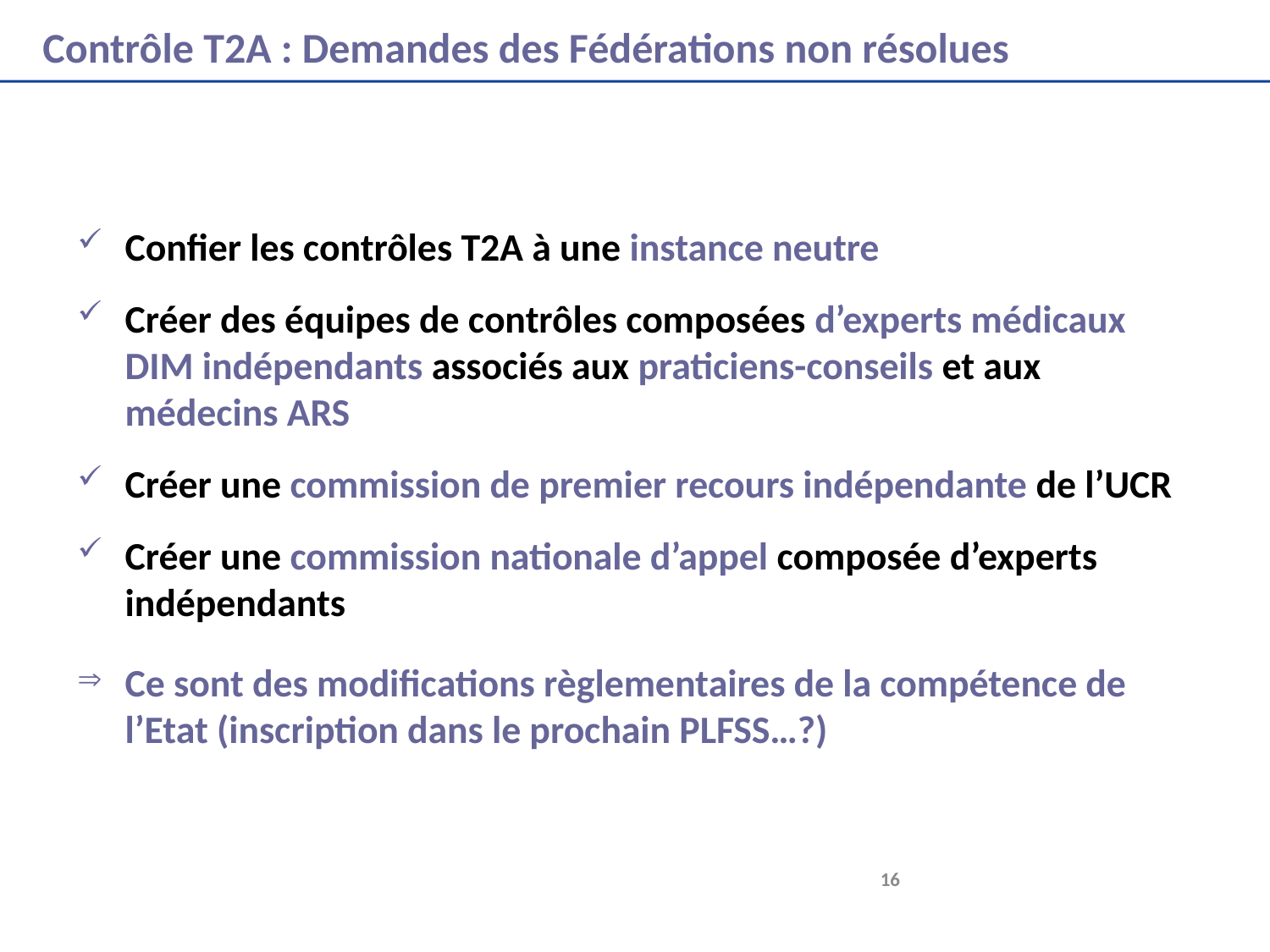

# Contrôle T2A : Demandes des Fédérations non résolues
Confier les contrôles T2A à une instance neutre
Créer des équipes de contrôles composées d’experts médicaux DIM indépendants associés aux praticiens-conseils et aux médecins ARS
Créer une commission de premier recours indépendante de l’UCR
Créer une commission nationale d’appel composée d’experts indépendants
Ce sont des modifications règlementaires de la compétence de l’Etat (inscription dans le prochain PLFSS…?)

	16